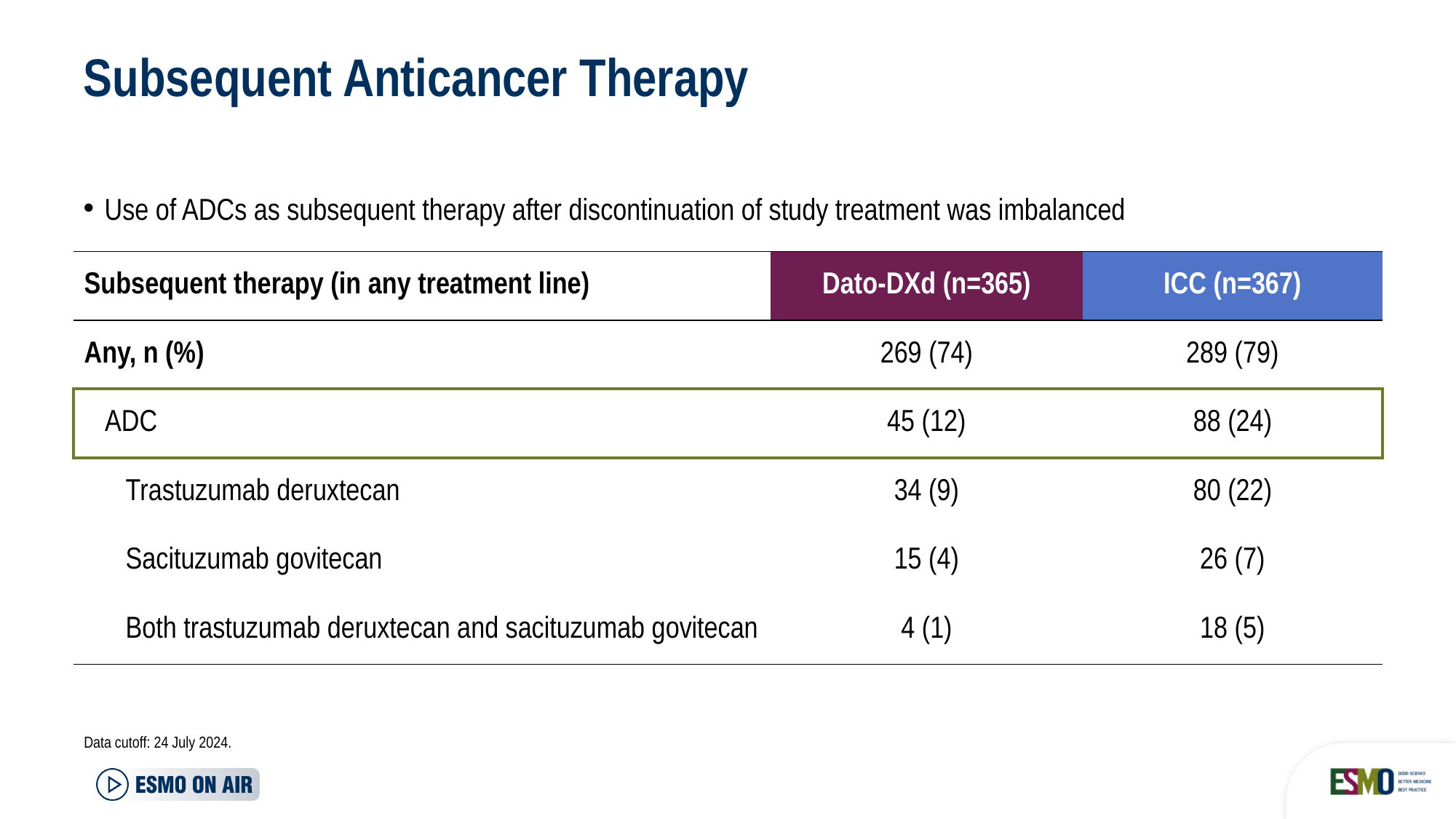

# Subsequent Anticancer Therapy
Use of ADCs as subsequent therapy after discontinuation of study treatment was imbalanced

| Subsequent therapy (in any treatment line) | Dato-DXd (n=365) | ICC (n=367) |
| --- | --- | --- |
| Any, n (%) | 269 (74) | 289 (79) |
| ADC | 45 (12) | 88 (24) |
| Trastuzumab deruxtecan | 34 (9) | 80 (22) |
| Sacituzumab govitecan | 15 (4) | 26 (7) |
| Both trastuzumab deruxtecan and sacituzumab govitecan | 4 (1) | 18 (5) |
Data cutoff: 24 July 2024.